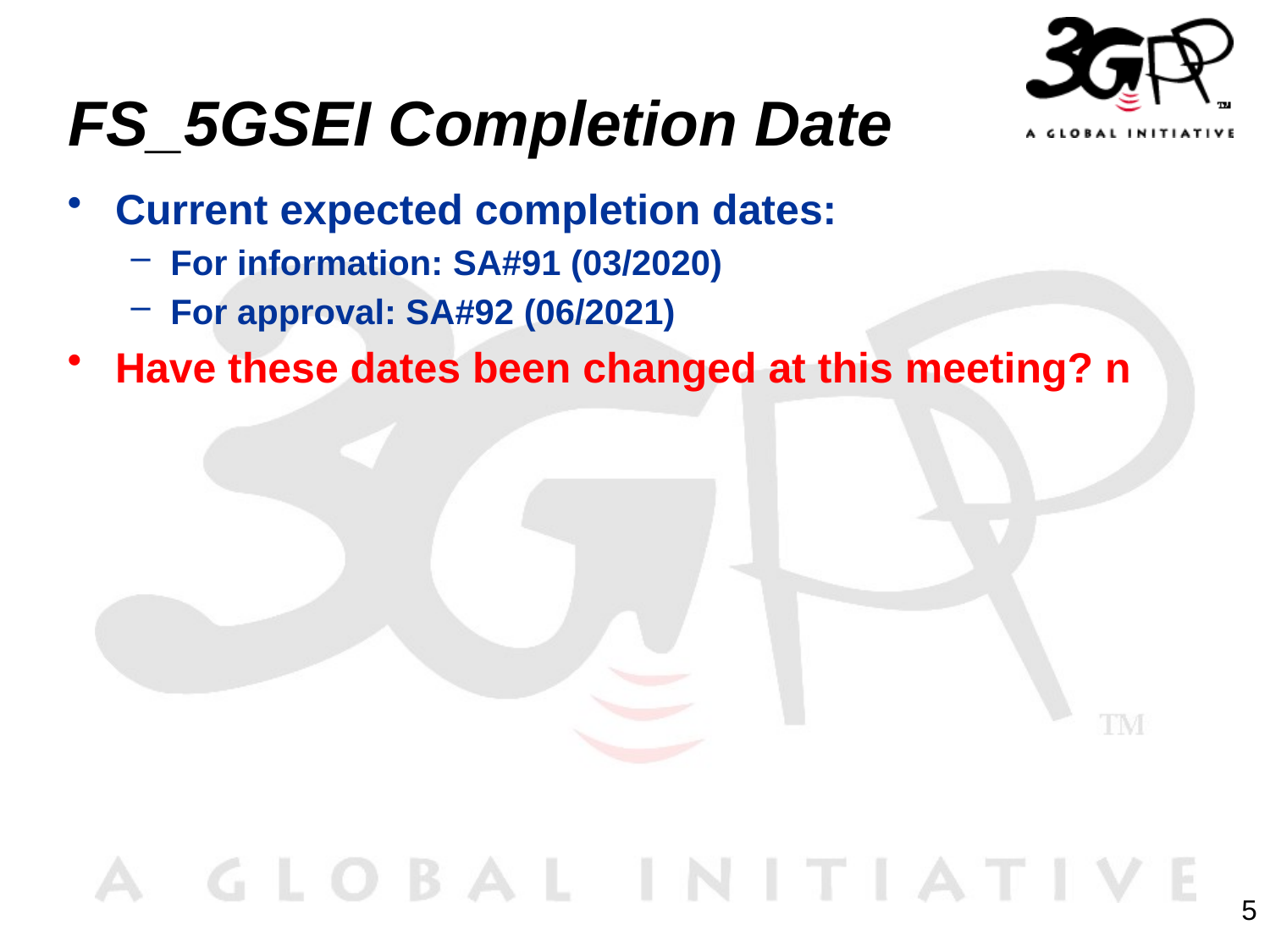

# FS_5GSEI Completion Date
Current expected completion dates:
For information: SA#91 (03/2020)
For approval: SA#92 (06/2021)
Have these dates been changed at this meeting? n

5